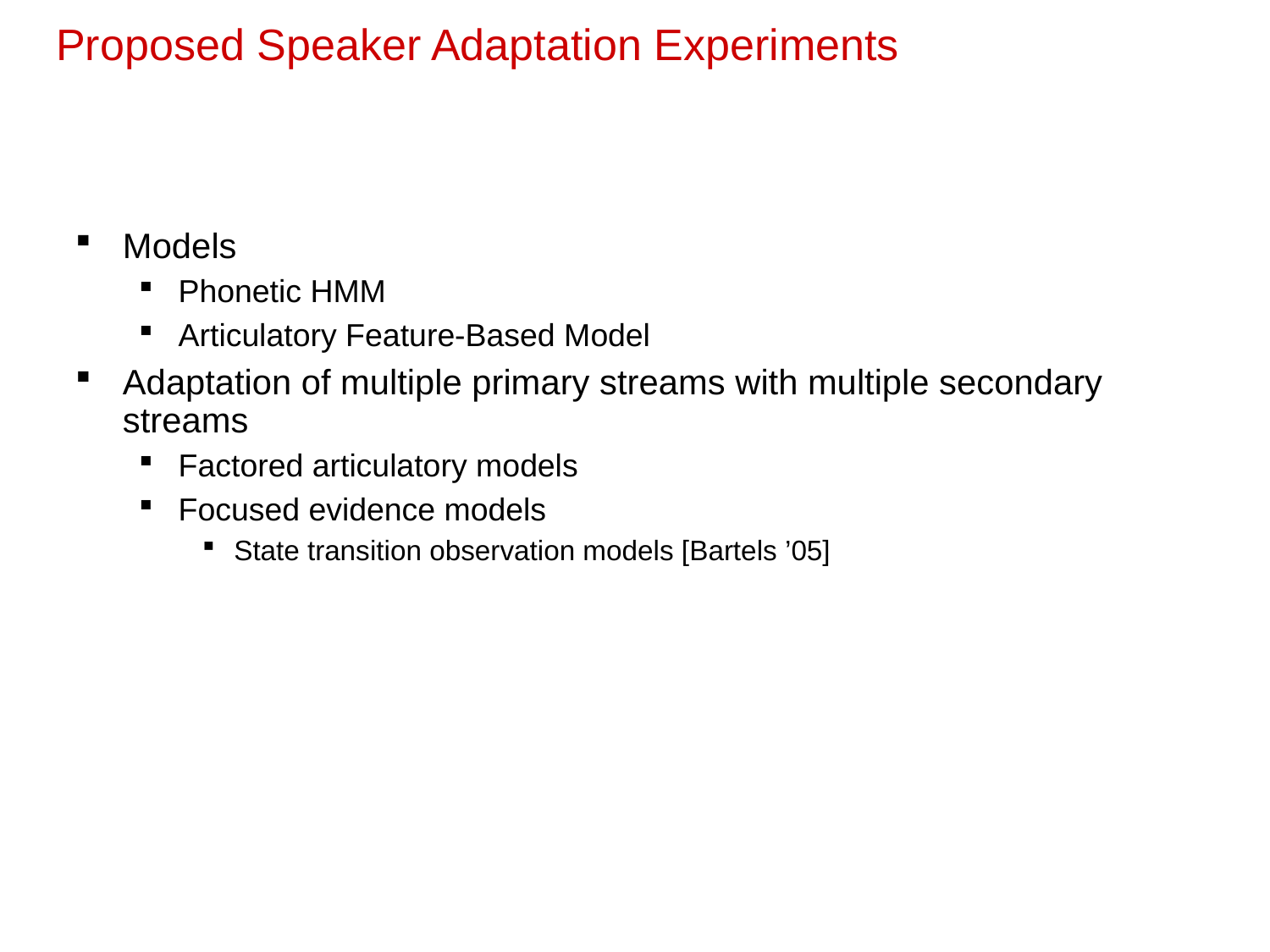

# Proposed Speaker Adaptation Experiments
Models
Phonetic HMM
Articulatory Feature-Based Model
Adaptation of multiple primary streams with multiple secondary streams
Factored articulatory models
Focused evidence models
State transition observation models [Bartels ’05]